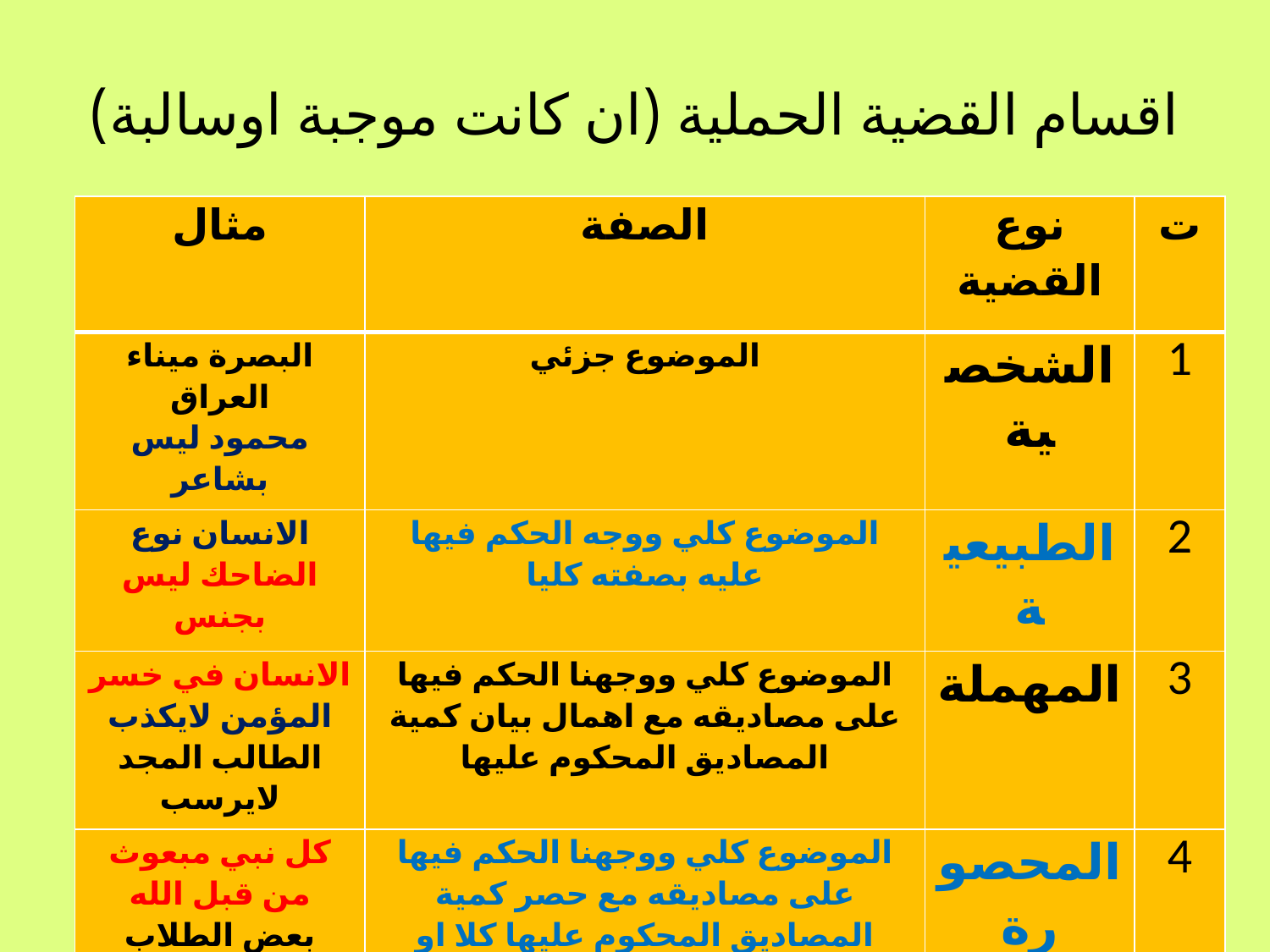

# اقسام القضية الحملية (ان كانت موجبة اوسالبة)
| مثال | الصفة | نوع القضية | ت |
| --- | --- | --- | --- |
| البصرة ميناء العراق محمود ليس بشاعر | الموضوع جزئي | الشخصية | 1 |
| الانسان نوع الضاحك ليس بجنس | الموضوع كلي ووجه الحكم فيها عليه بصفته كليا | الطبيعية | 2 |
| الانسان في خسر المؤمن لايكذب الطالب المجد لايرسب | الموضوع كلي ووجهنا الحكم فيها على مصاديقه مع اهمال بيان كمية المصاديق المحكوم عليها | المهملة | 3 |
| كل نبي مبعوث من قبل الله بعض الطلاب فقراء | الموضوع كلي ووجهنا الحكم فيها على مصاديقه مع حصر كمية المصاديق المحكوم عليها كلا او بعضا | المحصورة | 4 |